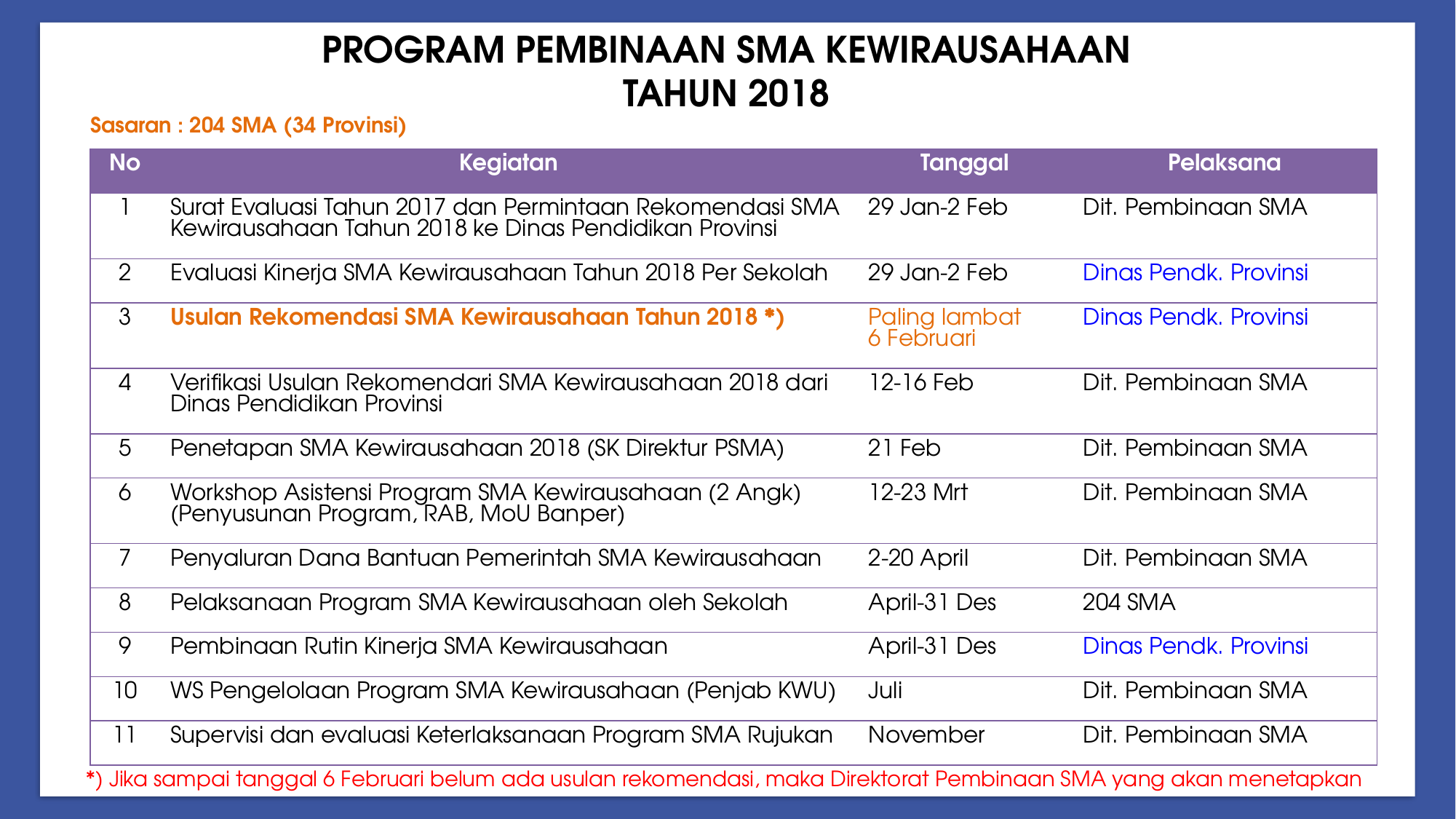

PROGRAM PEMBINAAN SMA KEWIRAUSAHAAN
TAHUN 2018
Sasaran : 204 SMA (34 Provinsi)
| No | Kegiatan | Tanggal | Pelaksana |
| --- | --- | --- | --- |
| 1 | Surat Evaluasi Tahun 2017 dan Permintaan Rekomendasi SMA Kewirausahaan Tahun 2018 ke Dinas Pendidikan Provinsi | 29 Jan-2 Feb | Dit. Pembinaan SMA |
| 2 | Evaluasi Kinerja SMA Kewirausahaan Tahun 2018 Per Sekolah | 29 Jan-2 Feb | Dinas Pendk. Provinsi |
| 3 | Usulan Rekomendasi SMA Kewirausahaan Tahun 2018 \*) | Paling lambat 6 Februari | Dinas Pendk. Provinsi |
| 4 | Verifikasi Usulan Rekomendari SMA Kewirausahaan 2018 dari Dinas Pendidikan Provinsi | 12-16 Feb | Dit. Pembinaan SMA |
| 5 | Penetapan SMA Kewirausahaan 2018 (SK Direktur PSMA) | 21 Feb | Dit. Pembinaan SMA |
| 6 | Workshop Asistensi Program SMA Kewirausahaan (2 Angk) (Penyusunan Program, RAB, MoU Banper) | 12-23 Mrt | Dit. Pembinaan SMA |
| 7 | Penyaluran Dana Bantuan Pemerintah SMA Kewirausahaan | 2-20 April | Dit. Pembinaan SMA |
| 8 | Pelaksanaan Program SMA Kewirausahaan oleh Sekolah | April-31 Des | 204 SMA |
| 9 | Pembinaan Rutin Kinerja SMA Kewirausahaan | April-31 Des | Dinas Pendk. Provinsi |
| 10 | WS Pengelolaan Program SMA Kewirausahaan (Penjab KWU) | Juli | Dit. Pembinaan SMA |
| 11 | Supervisi dan evaluasi Keterlaksanaan Program SMA Rujukan | November | Dit. Pembinaan SMA |
*) Jika sampai tanggal 6 Februari belum ada usulan rekomendasi, maka Direktorat Pembinaan SMA yang akan menetapkan